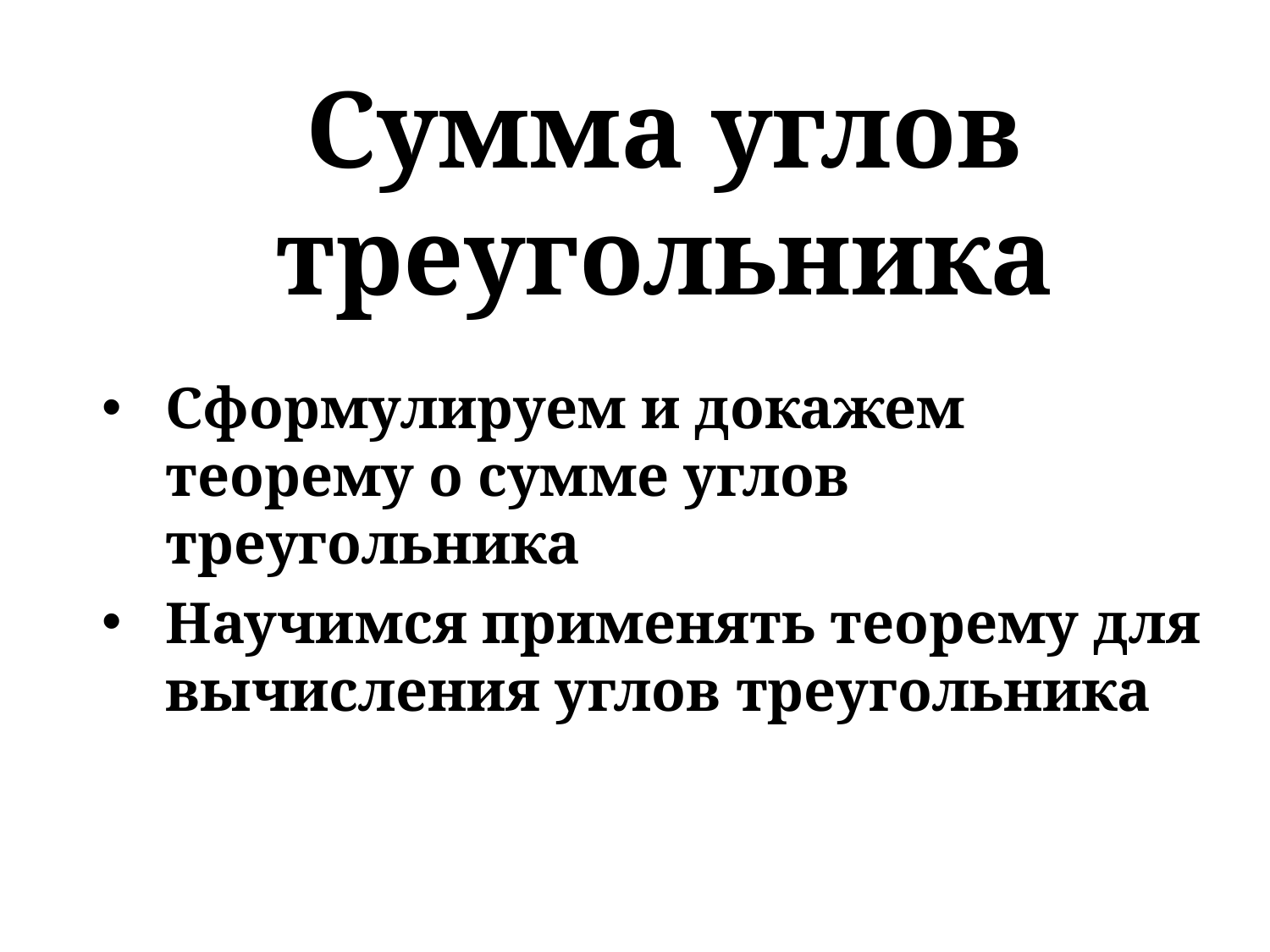

Сумма углов треугольника
Сформулируем и докажем теорему о сумме углов треугольника
Научимся применять теорему для вычисления углов треугольника